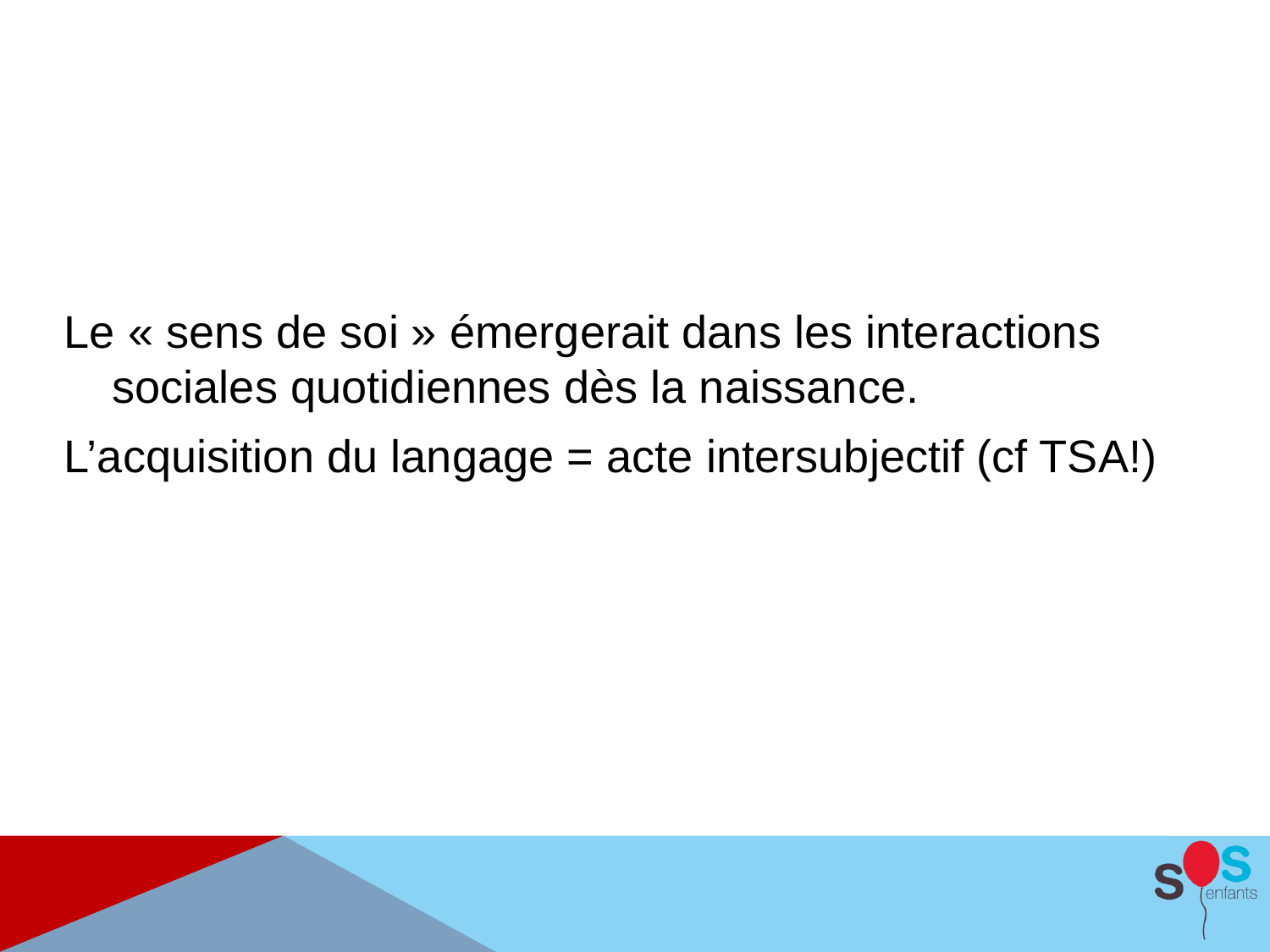

#
Le « sens de soi » émergerait dans les interactions sociales quotidiennes dès la naissance.
L’acquisition du langage = acte intersubjectif (cf TSA!)